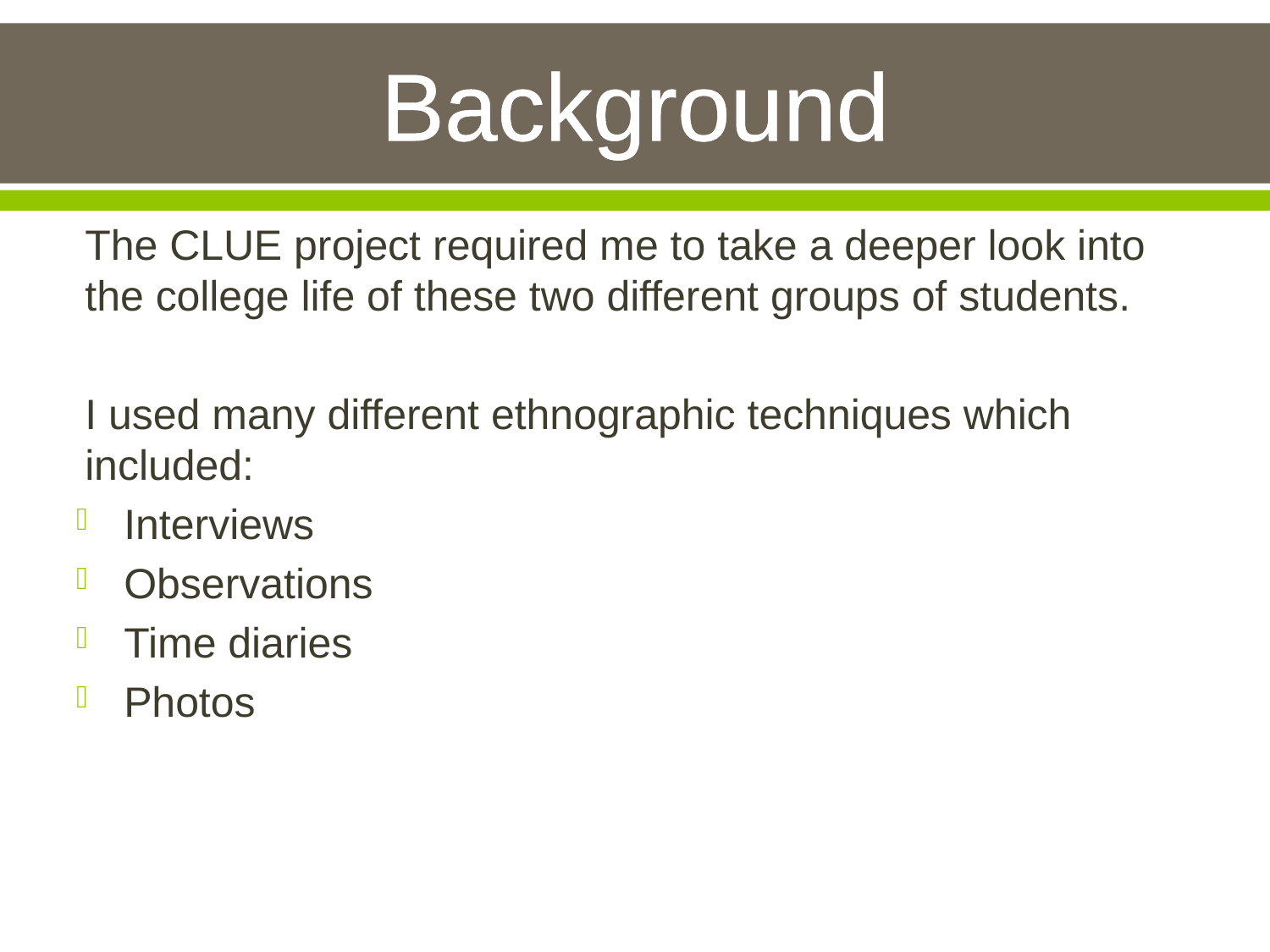

# Background
The CLUE project required me to take a deeper look into the college life of these two different groups of students.

I used many different ethnographic techniques which included:
Interviews
Observations
Time diaries
Photos